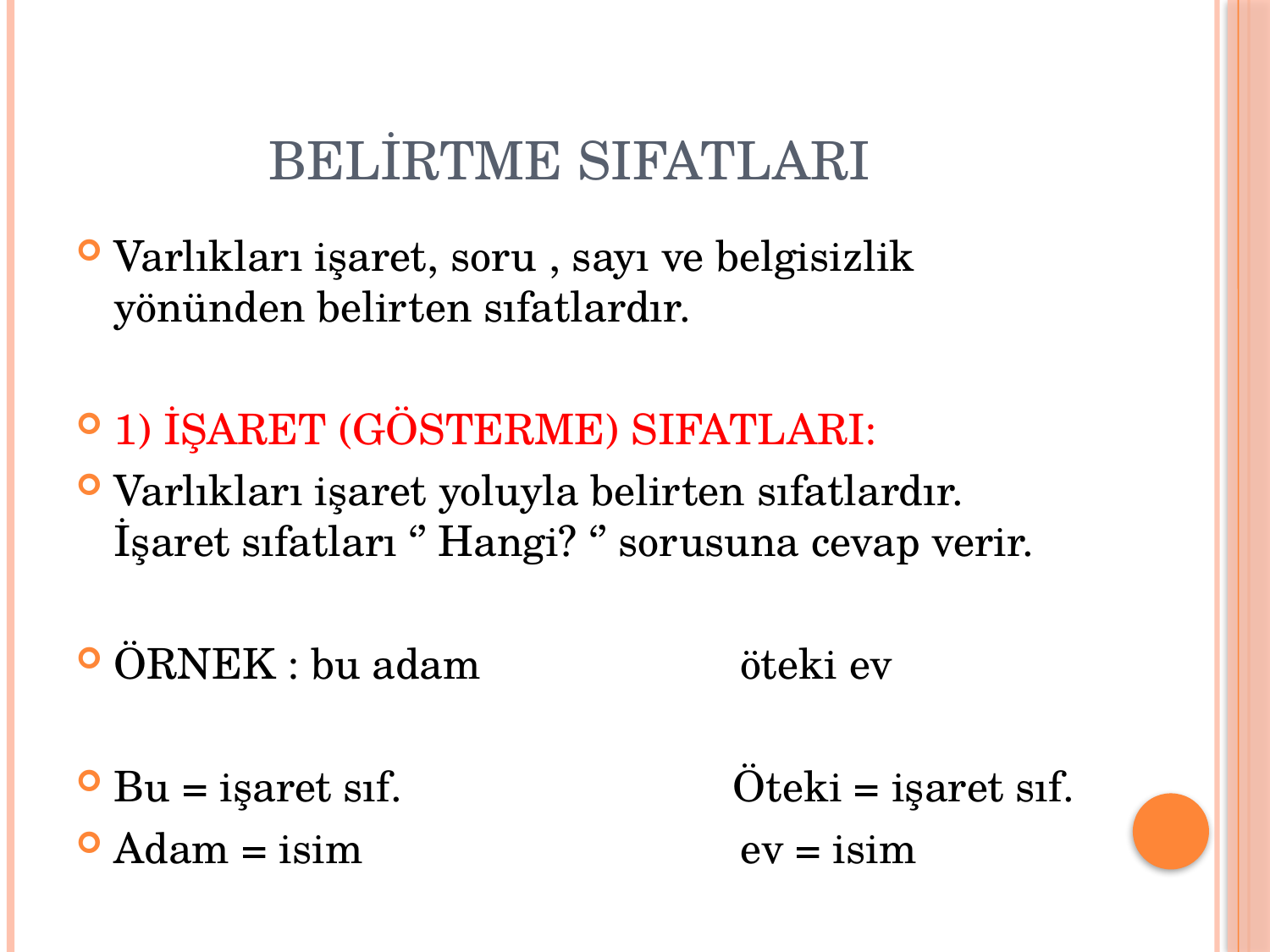

# BELİRTME SIFATLARI
Varlıkları işaret, soru , sayı ve belgisizlik yönünden belirten sıfatlardır.

1) İŞARET (GÖSTERME) SIFATLARI:
Varlıkları işaret yoluyla belirten sıfatlardır. İşaret sıfatları ‘’ Hangi? ‘’ sorusuna cevap verir.

ÖRNEK : bu adam                      öteki ev

Bu = işaret sıf.                            Öteki = işaret sıf.
Adam = isim                                ev = isim